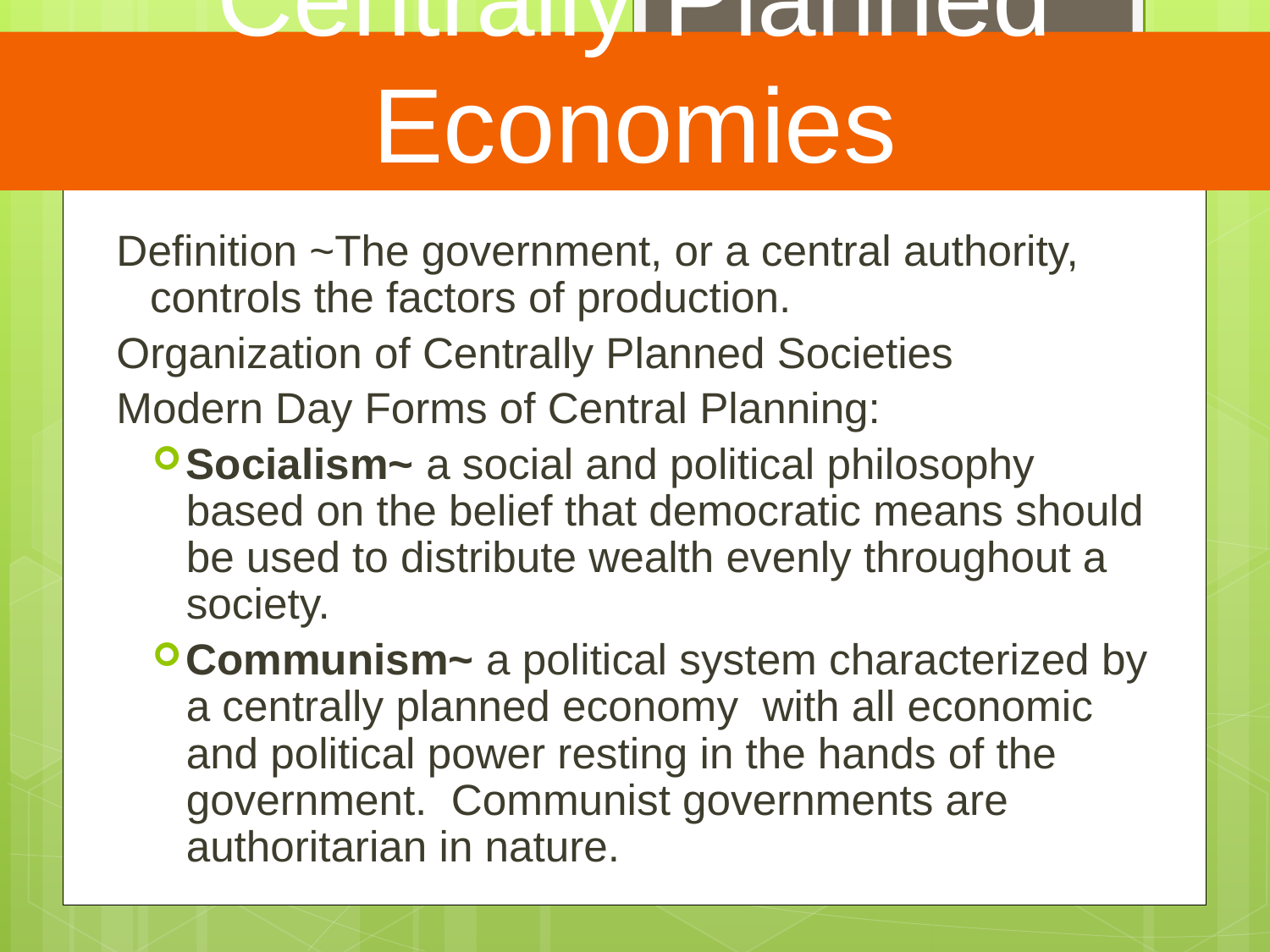

# Centrally Planned Economies
Definition ~The government, or a central authority,  controls the factors of production.
Organization of Centrally Planned Societies
Modern Day Forms of Central Planning:
Socialism~ a social and political philosophy based on the belief that democratic means should be used to distribute wealth evenly throughout a society.
Communism~ a political system characterized by a centrally planned economy  with all economic and political power resting in the hands of the government.  Communist governments are authoritarian in nature.